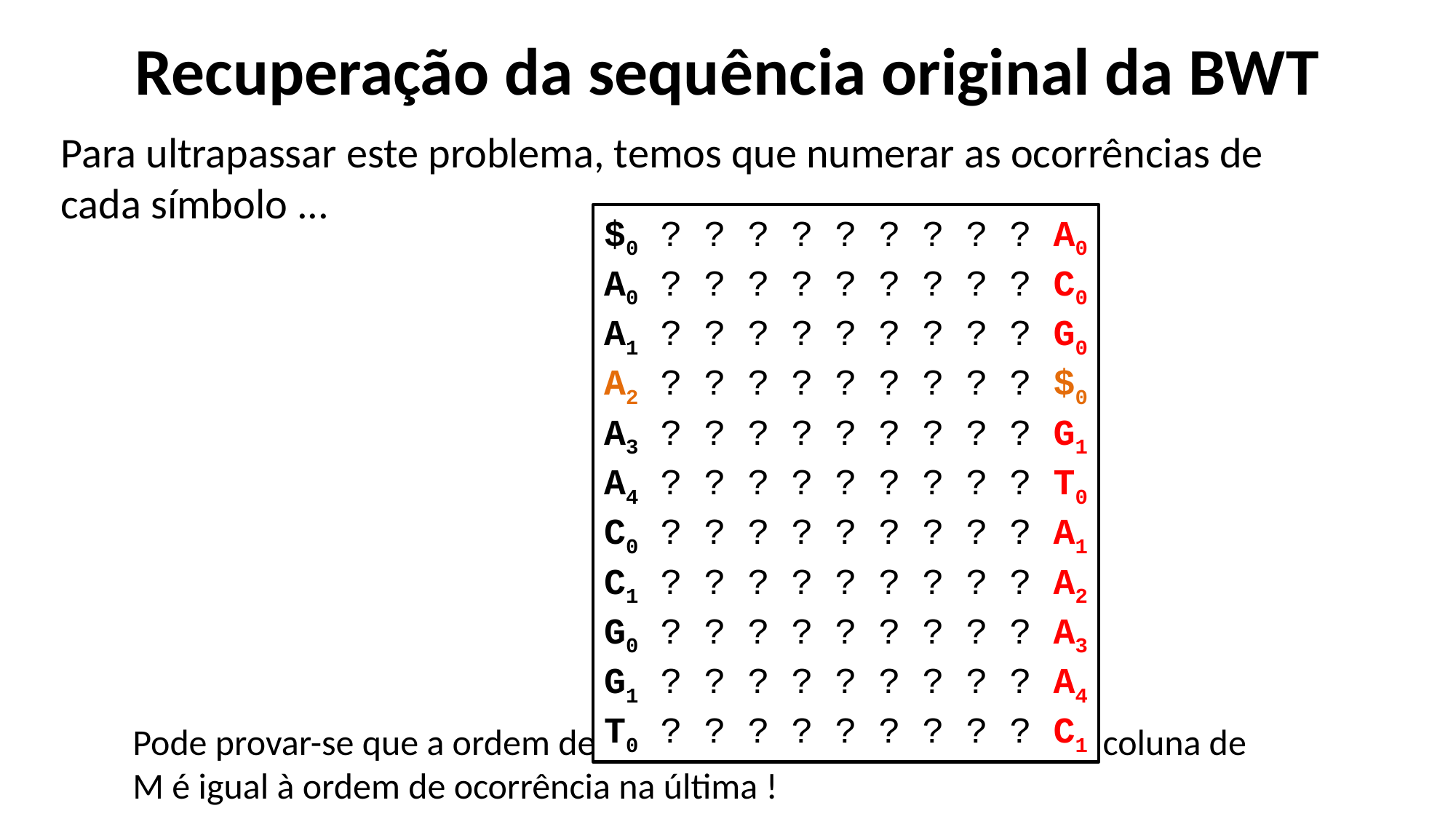

# Recuperação da sequência original da BWT
Para ultrapassar este problema, temos que numerar as ocorrências de cada símbolo ...
$0 ? ? ? ? ? ? ? ? ? A0
A0 ? ? ? ? ? ? ? ? ? C0
A1 ? ? ? ? ? ? ? ? ? G0
A2 ? ? ? ? ? ? ? ? ? $0
A3 ? ? ? ? ? ? ? ? ? G1
A4 ? ? ? ? ? ? ? ? ? T0
C0 ? ? ? ? ? ? ? ? ? A1
C1 ? ? ? ? ? ? ? ? ? A2
G0 ? ? ? ? ? ? ? ? ? A3
G1 ? ? ? ? ? ? ? ? ? A4
T0 ? ? ? ? ? ? ? ? ? C1
Pode provar-se que a ordem de ocorrência de cada símbolo na 1ª coluna de M é igual à ordem de ocorrência na última !